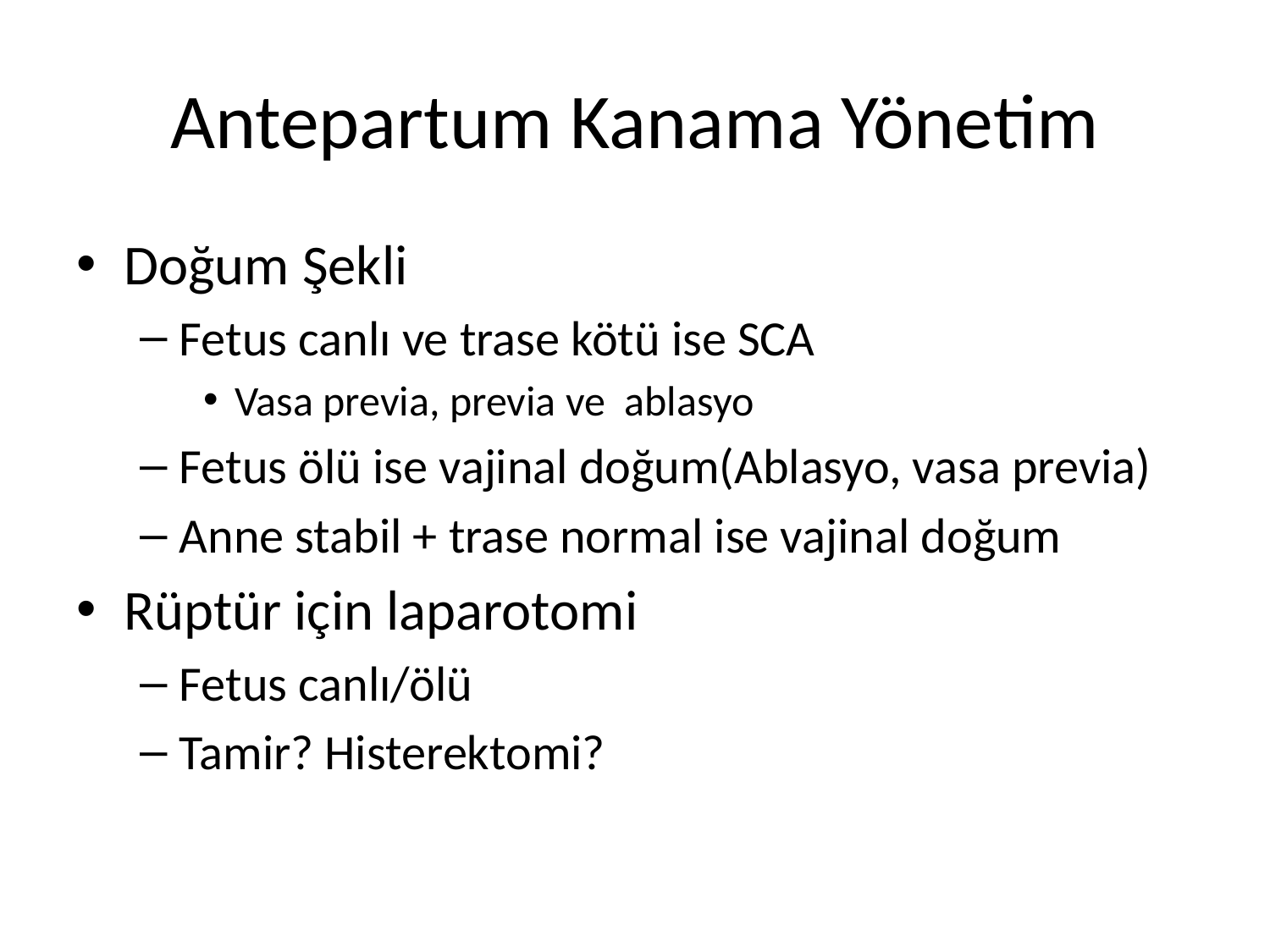

# Antepartum Kanama Yönetim
Doğum Şekli
Fetus canlı ve trase kötü ise SCA
Vasa previa, previa ve  ablasyo
Fetus ölü ise vajinal doğum(Ablasyo, vasa previa)
Anne stabil + trase normal ise vajinal doğum
Rüptür için laparotomi
Fetus canlı/ölü
Tamir? Histerektomi?